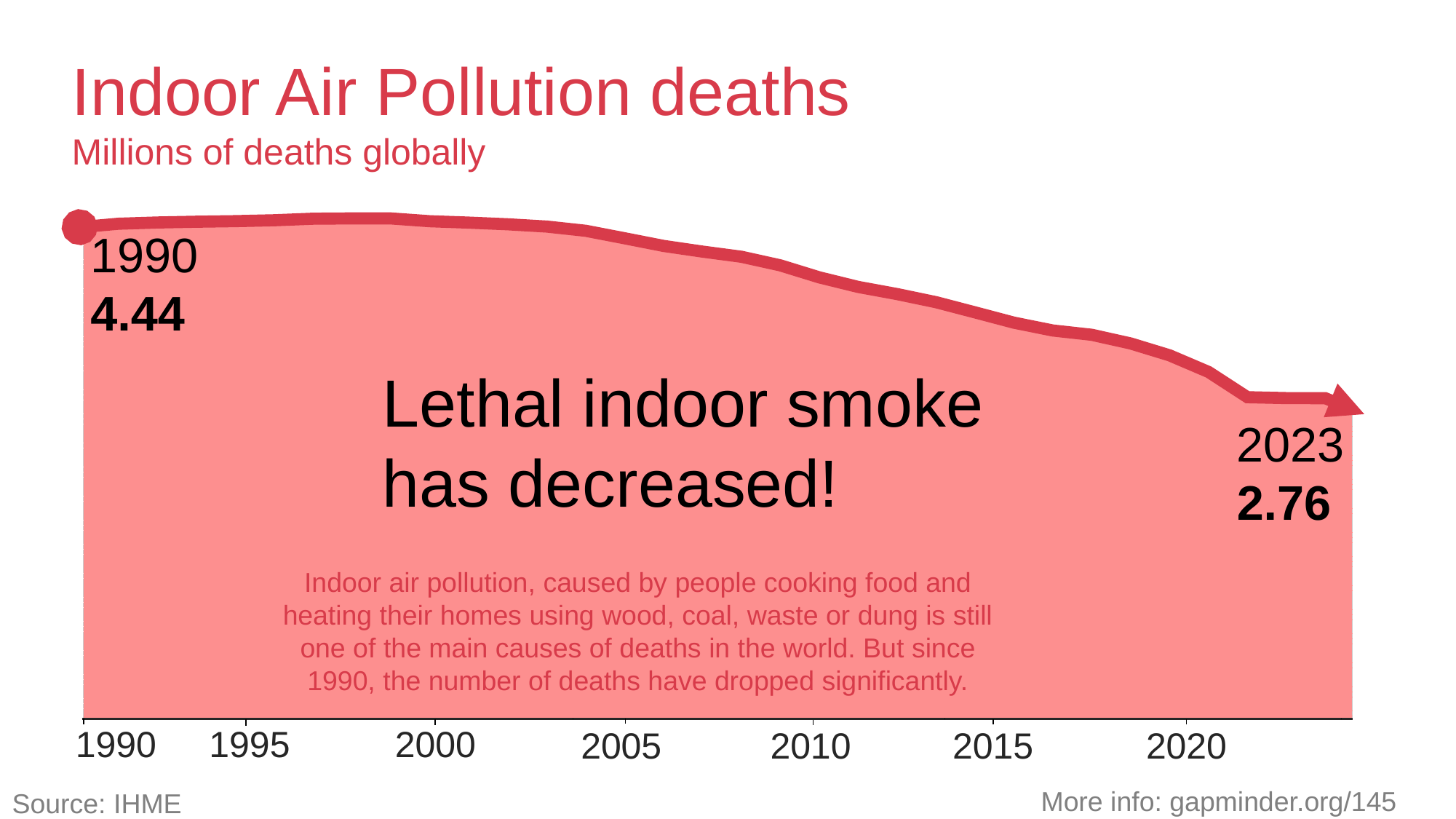

Indoor Air Pollution deaths
Millions of deaths globally

1990
4.44
Lethal indoor smoke has decreased!
2023
2.76
Indoor air pollution, caused by people cooking food and heating their homes using wood, coal, waste or dung is still one of the main causes of deaths in the world. But since 1990, the number of deaths have dropped significantly.
1990
1995
2000
2005
2010
2015
2020

More info: gapminder.org/145
Source: IHME